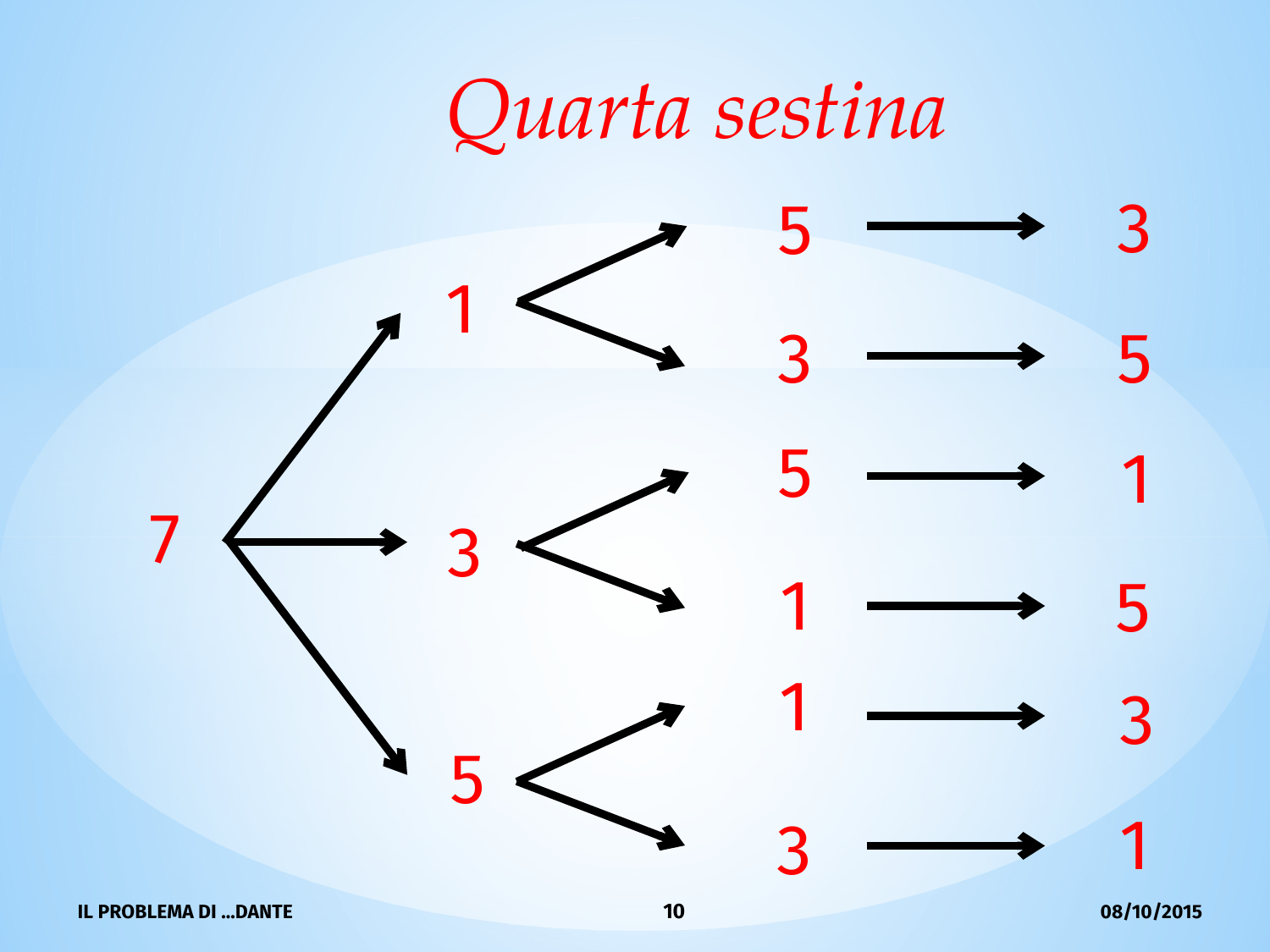

Quarta sestina
3
5
1
5
3
5
1
7
3
1
5
1
3
5
1
3
IL PROBLEMA DI ...DANTE
10
08/10/2015